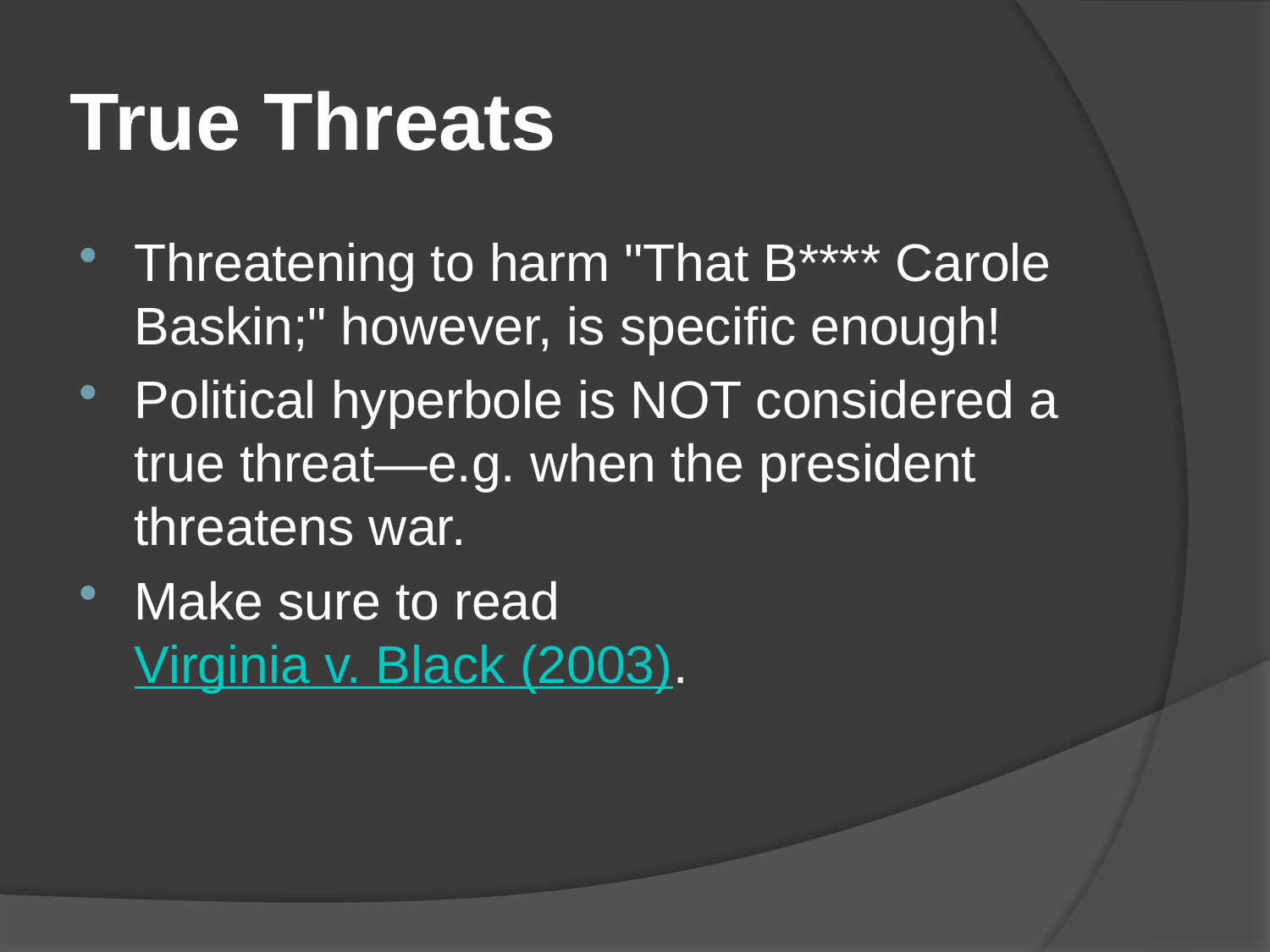

# True Threats
Threatening to harm "That B**** Carole Baskin;" however, is specific enough!
Political hyperbole is NOT considered a true threat—e.g. when the president threatens war.
Make sure to read Virginia v. Black (2003).